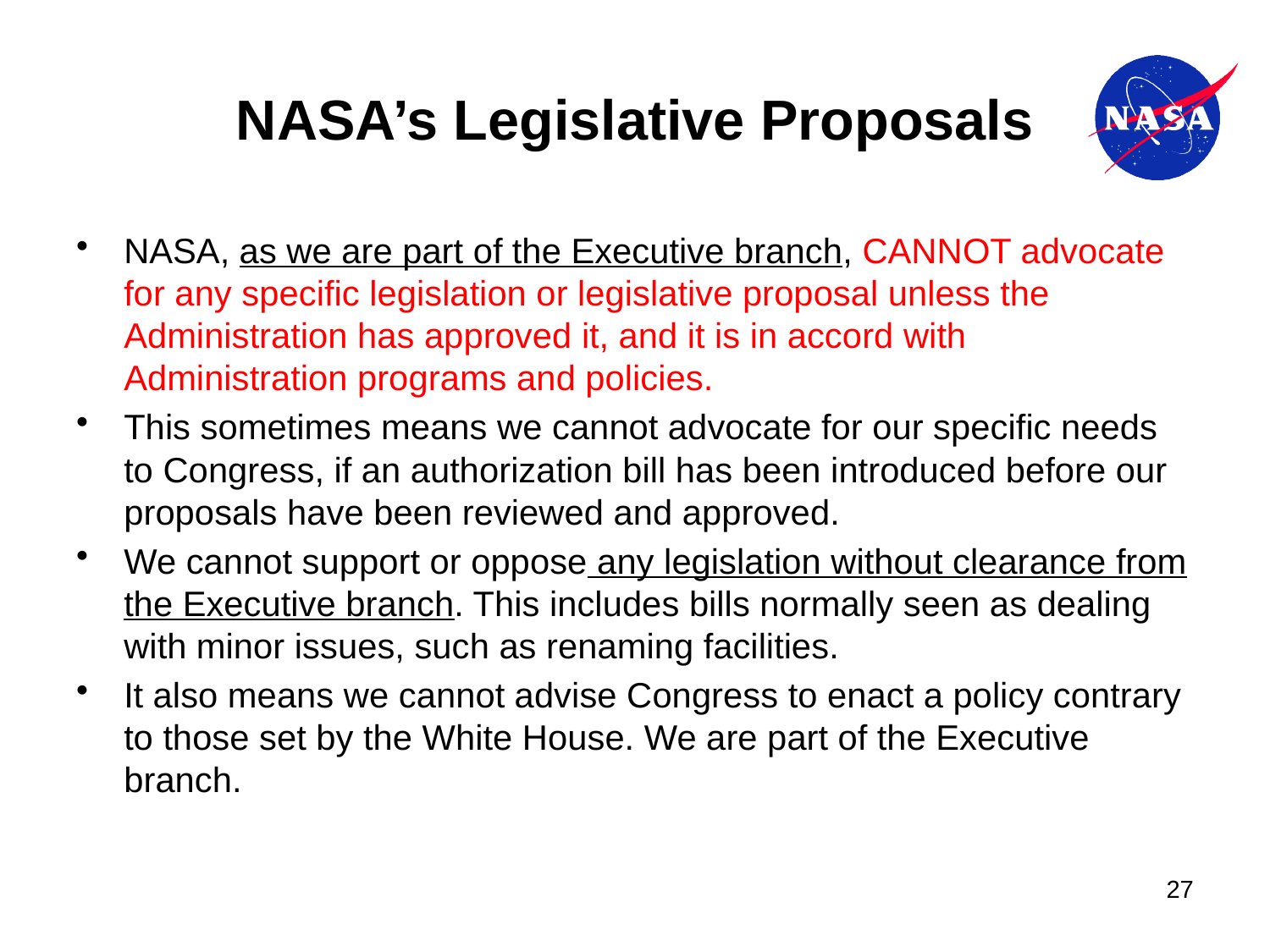

# NASA’s Legislative Proposals
NASA, as we are part of the Executive branch, CANNOT advocate for any specific legislation or legislative proposal unless the Administration has approved it, and it is in accord with Administration programs and policies.
This sometimes means we cannot advocate for our specific needs to Congress, if an authorization bill has been introduced before our proposals have been reviewed and approved.
We cannot support or oppose any legislation without clearance from the Executive branch. This includes bills normally seen as dealing with minor issues, such as renaming facilities.
It also means we cannot advise Congress to enact a policy contrary to those set by the White House. We are part of the Executive branch.
27